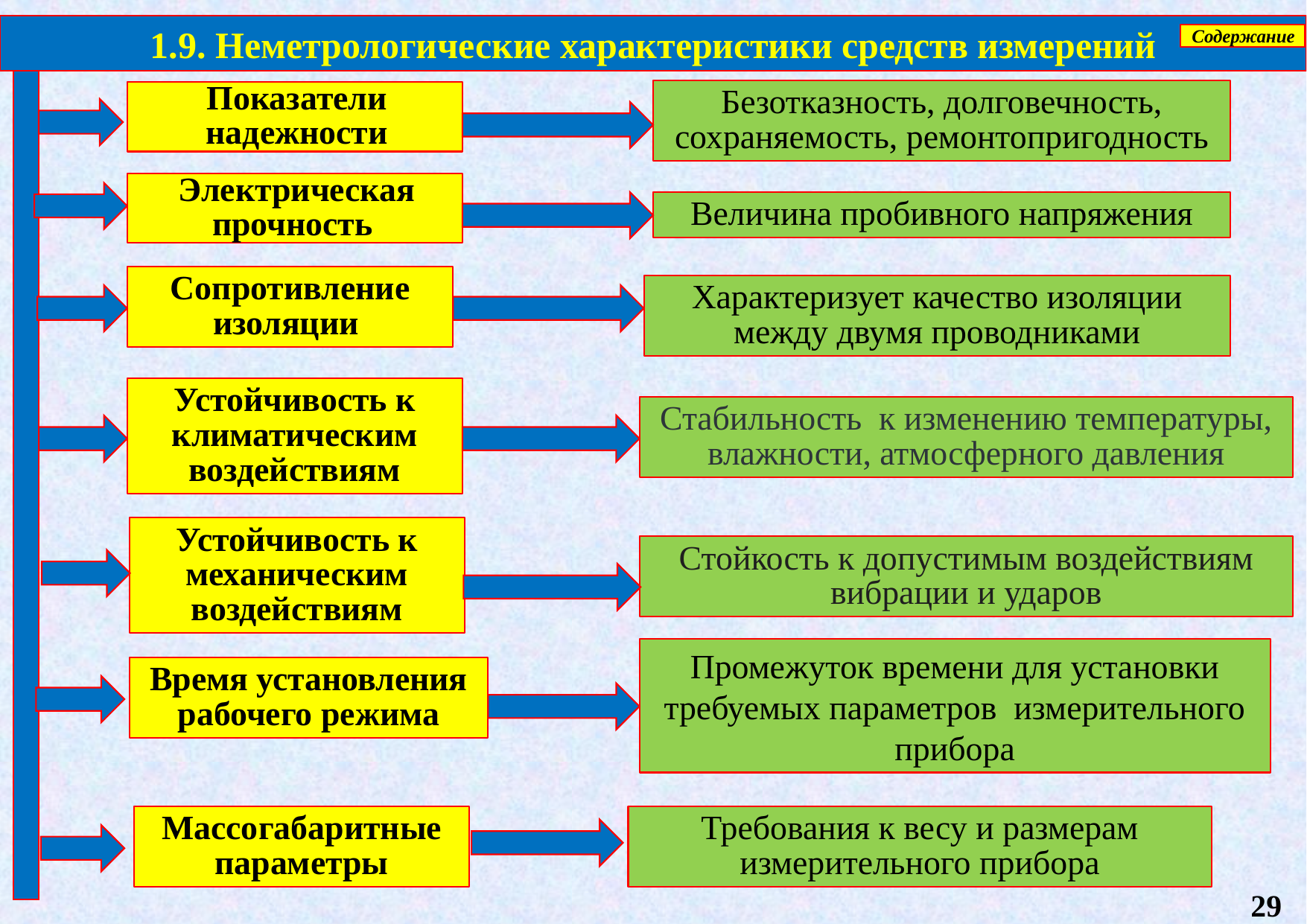

1.9. Неметрологические характеристики средств измерений
Содержание

Безотказность, долговечность, сохраняемость, ремонтопригодность
Показатели надежности

Электрическая прочность
Величина пробивного напряжения

Сопротивление изоляции
Характеризует качество изоляции между двумя проводниками

Устойчивость к климатическим воздействиям

Стабильность  к изменению температуры, влажности, атмосферного давления

Устойчивость к механическим воздействиям

Стойкость к допустимым воздействиям вибрации и ударов

Промежуток времени для установки требуемых параметров  измерительного прибора

Время установления рабочего режима

Массогабаритные параметры
Требования к весу и размерам измерительного прибора

29